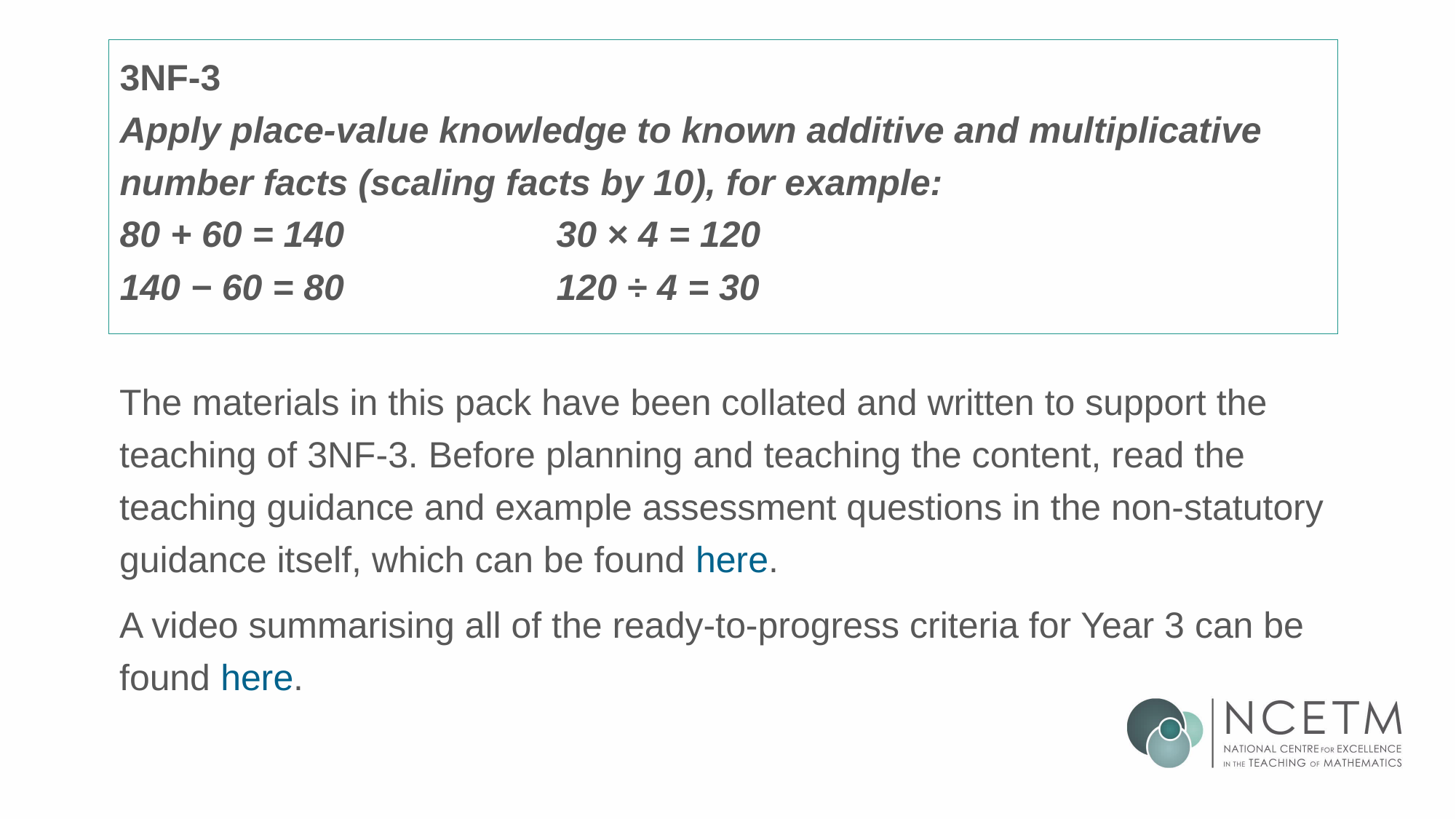

# 3NF-3 Apply place-value knowledge to known additive and multiplicative number facts (scaling facts by 10), for example: 80 + 60 = 140		30 × 4 = 120 140 − 60 = 80		120 ÷ 4 = 30
The materials in this pack have been collated and written to support the teaching of 3NF-3. Before planning and teaching the content, read the teaching guidance and example assessment questions in the non-statutory guidance itself, which can be found here.
A video summarising all of the ready-to-progress criteria for Year 3 can be found here.